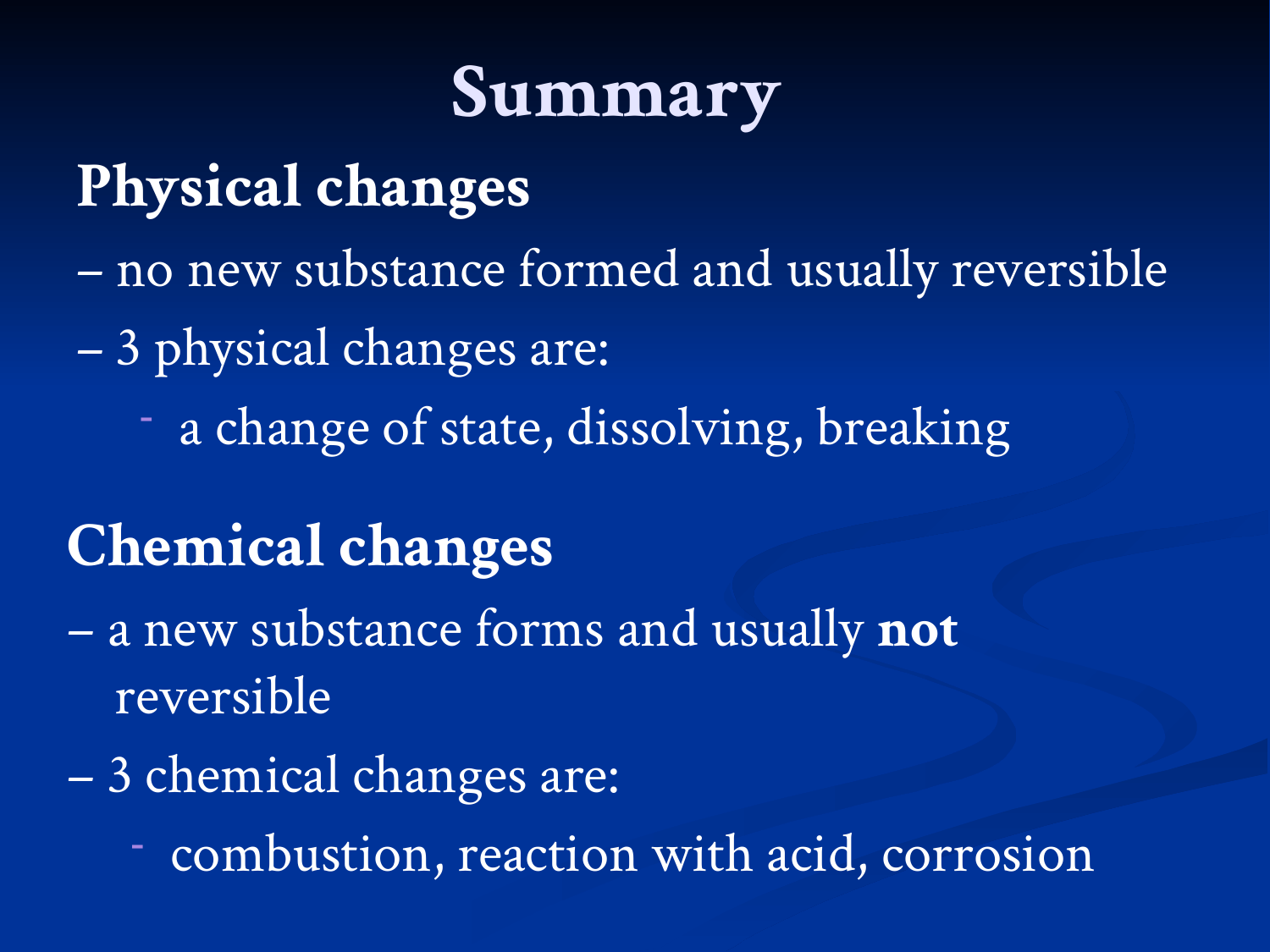

# Summary
Physical changes
– no new substance formed and usually reversible
– 3 physical changes are:
a change of state, dissolving, breaking

Chemical changes
– a new substance forms and usually not reversible
– 3 chemical changes are:
combustion, reaction with acid, corrosion